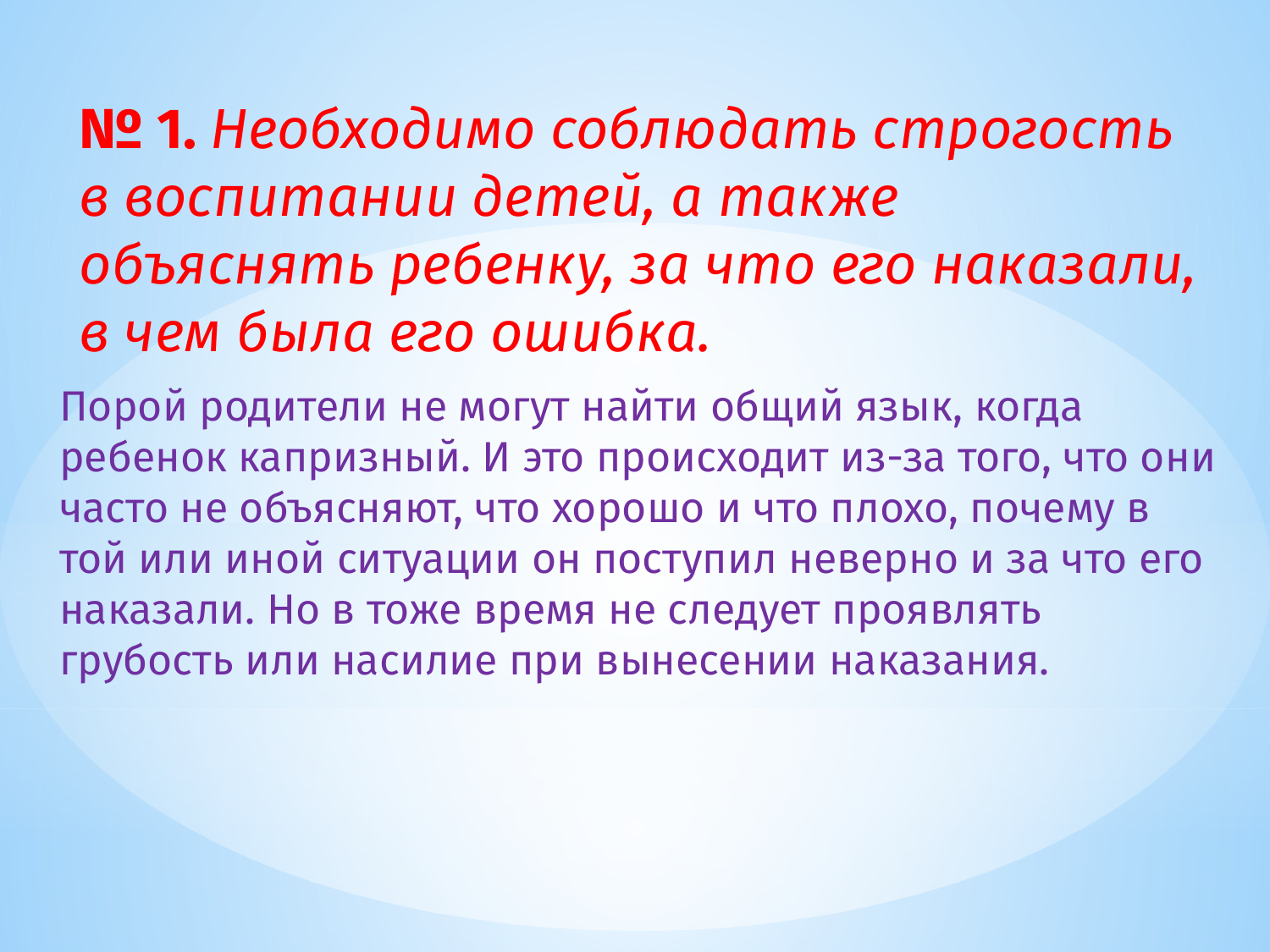

№ 1. Необходимо соблюдать строгость в воспитании детей, а также объяснять ребенку, за что его наказали, в чем была его ошибка.
Порой родители не могут найти общий язык, когда ребенок капризный. И это происходит из-за того, что они часто не объясняют, что хорошо и что плохо, почему в той или иной ситуации он поступил неверно и за что его наказали. Но в тоже время не следует проявлять грубость или насилие при вынесении наказания.